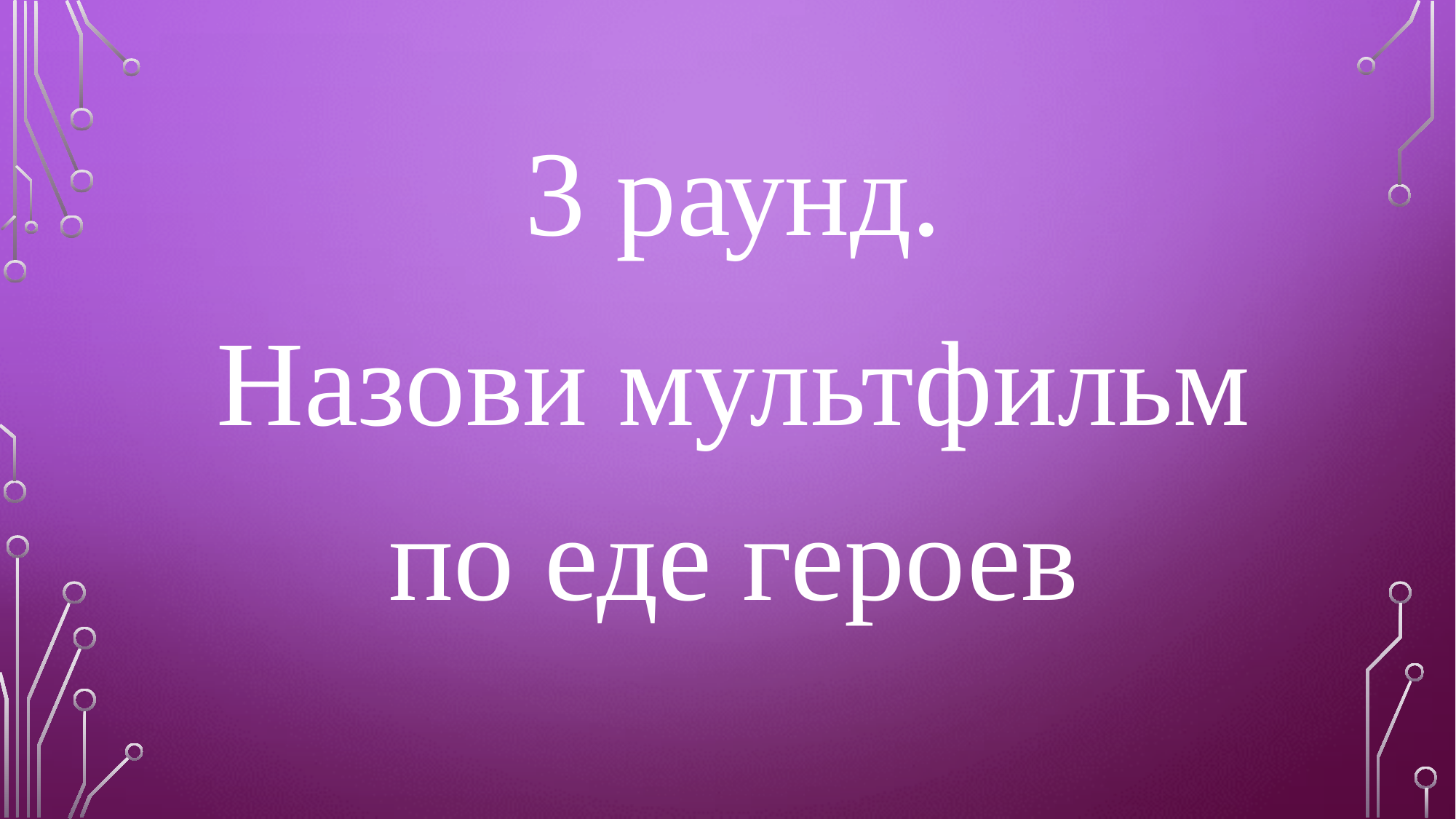

3 раунд.
Назови мультфильм по еде героев